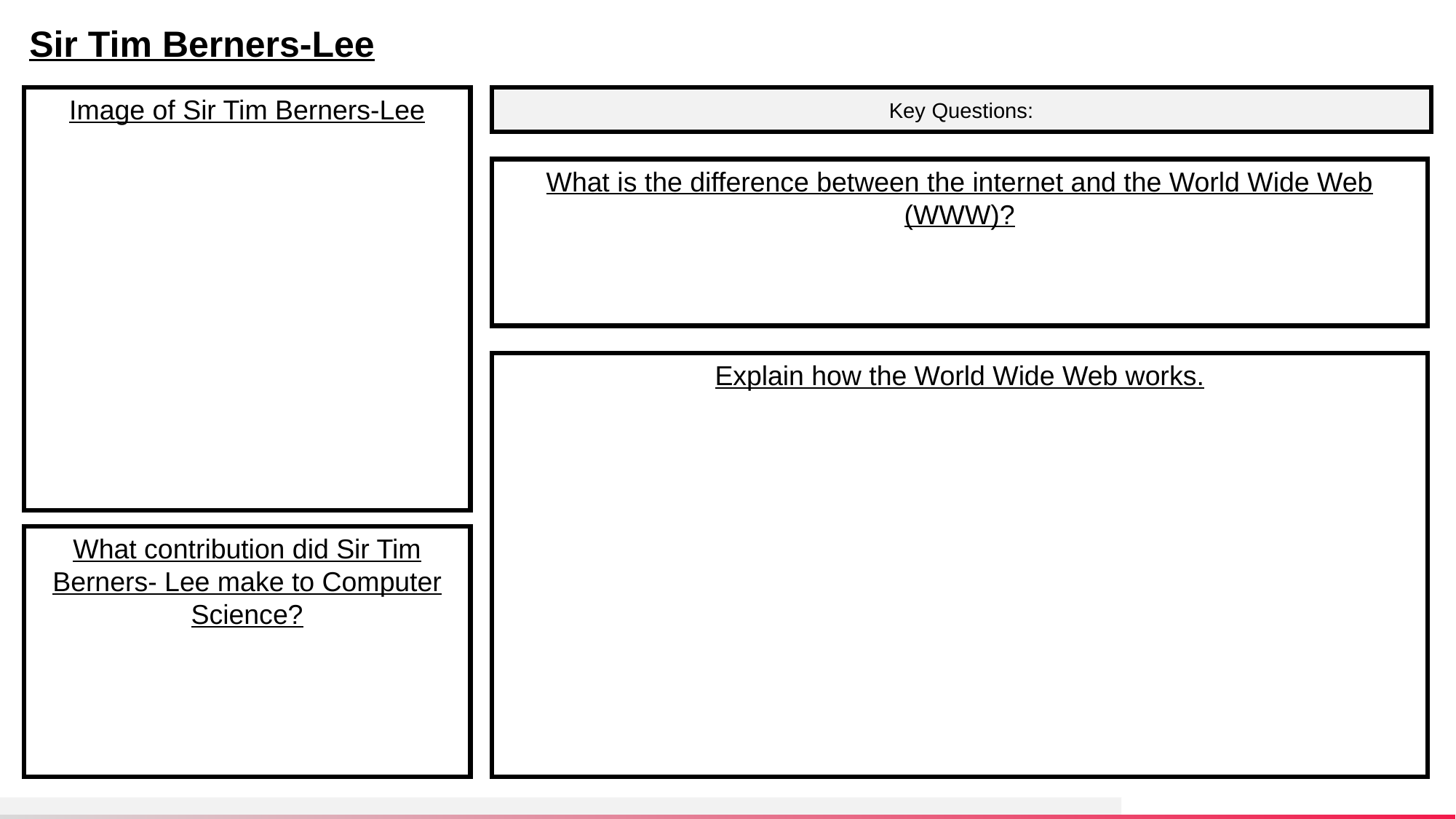

Sir Tim Berners-Lee
Image of Sir Tim Berners-Lee
Key Questions:
What is the difference between the internet and the World Wide Web (WWW)?

Explain how the World Wide Web works.

What contribution did Sir Tim Berners- Lee make to Computer Science?